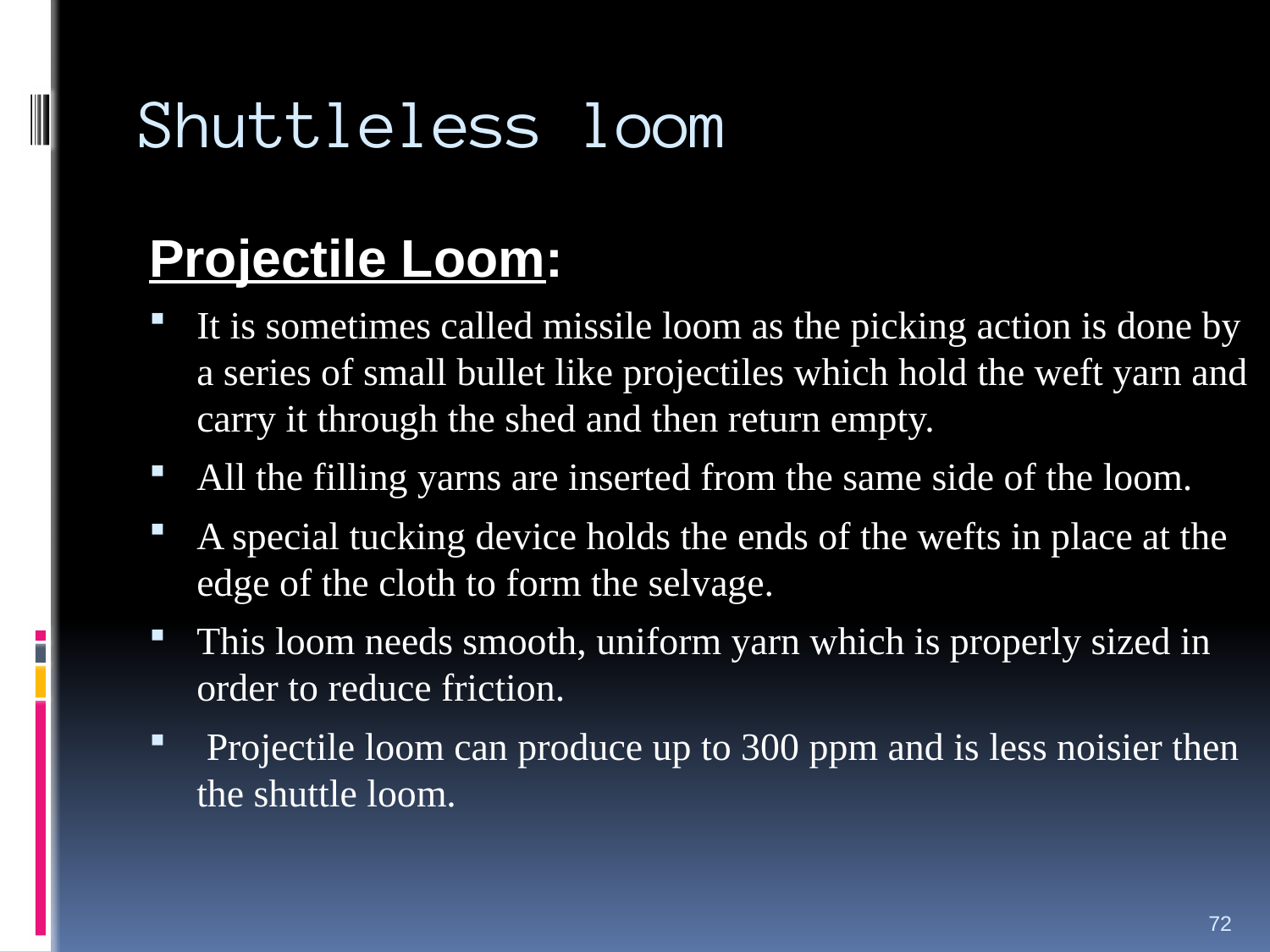

# Shuttleless loom
Projectile Loom:
It is sometimes called missile loom as the picking action is done by a series of small bullet like projectiles which hold the weft yarn and carry it through the shed and then return empty.
All the filling yarns are inserted from the same side of the loom.
A special tucking device holds the ends of the wefts in place at the edge of the cloth to form the selvage.
This loom needs smooth, uniform yarn which is properly sized in order to reduce friction.
 Projectile loom can produce up to 300 ppm and is less noisier then the shuttle loom.
72